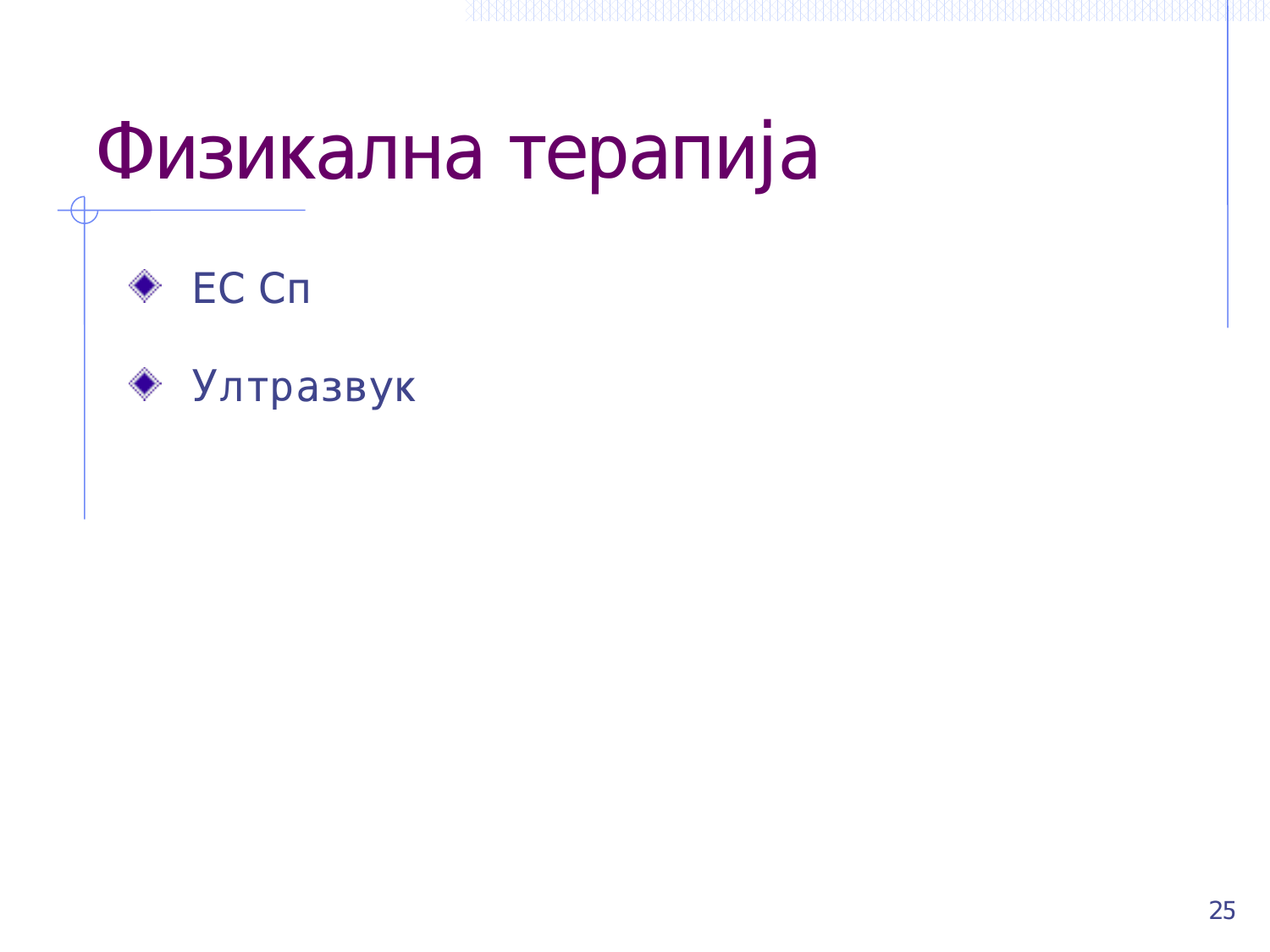

# Физикална терапија
ЕС Сп

Ултразвук

25